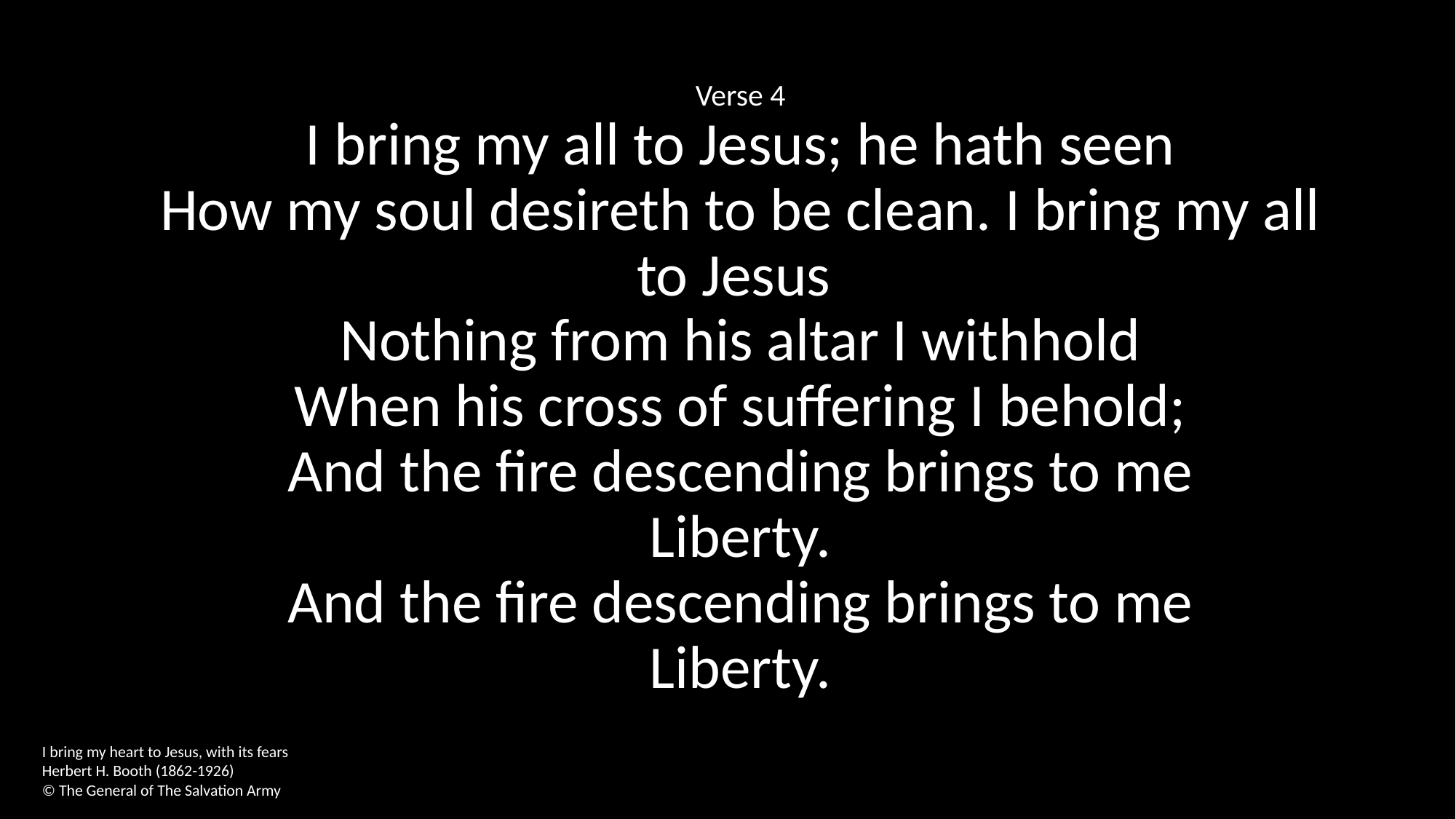

Verse 4
I bring my all to Jesus; he hath seen
How my soul desireth to be clean. I bring my all to Jesus
Nothing from his altar I withhold
When his cross of suffering I behold;
And the fire descending brings to me
Liberty.
And the fire descending brings to me
Liberty.
I bring my heart to Jesus, with its fears
Herbert H. Booth (1862-1926)
© The General of The Salvation Army